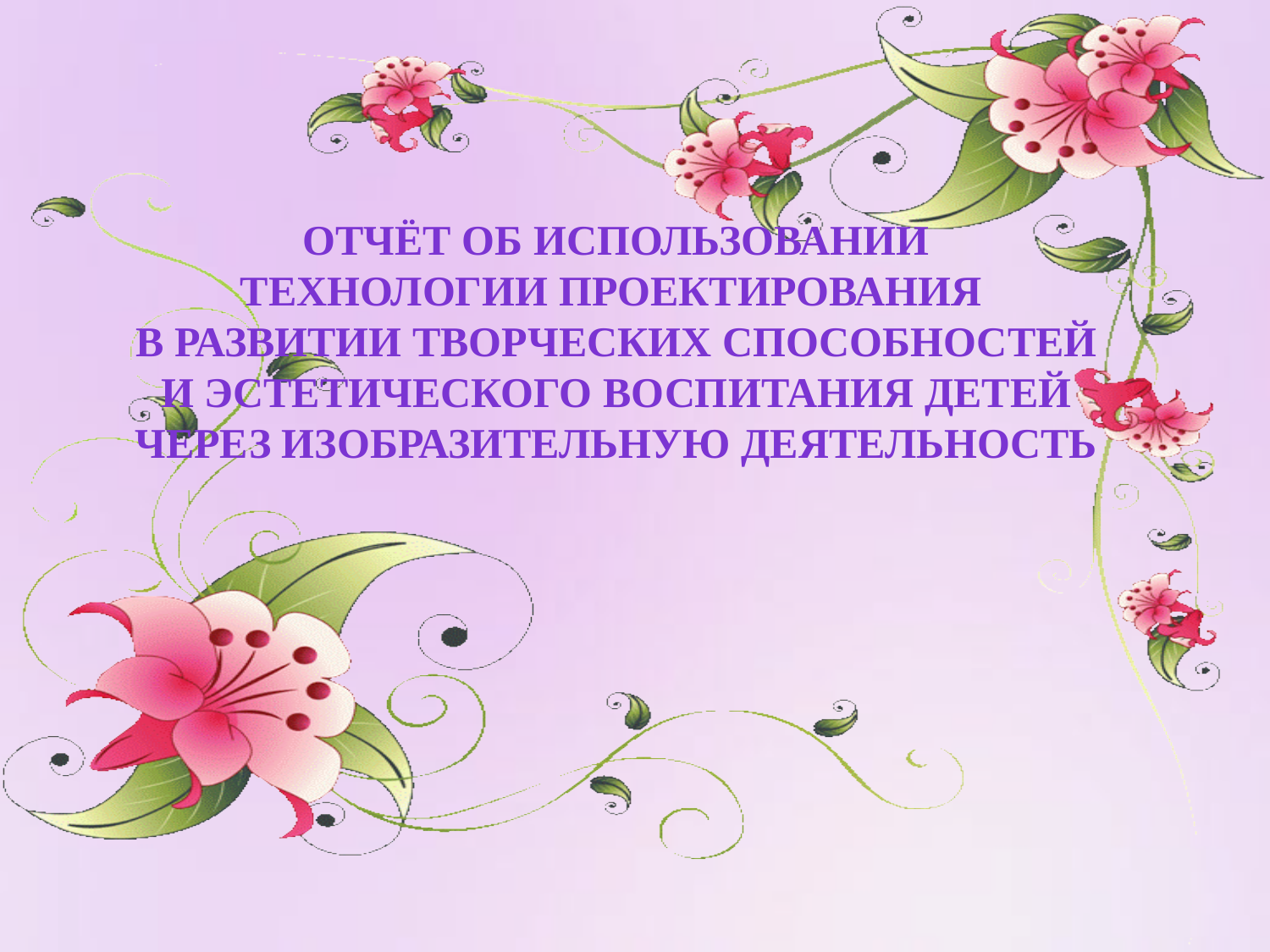

Отчёт об использовании
технологии проектирования
В развитии творческих способностей
 и эстетического воспитания детей
через изобразительную деятельность